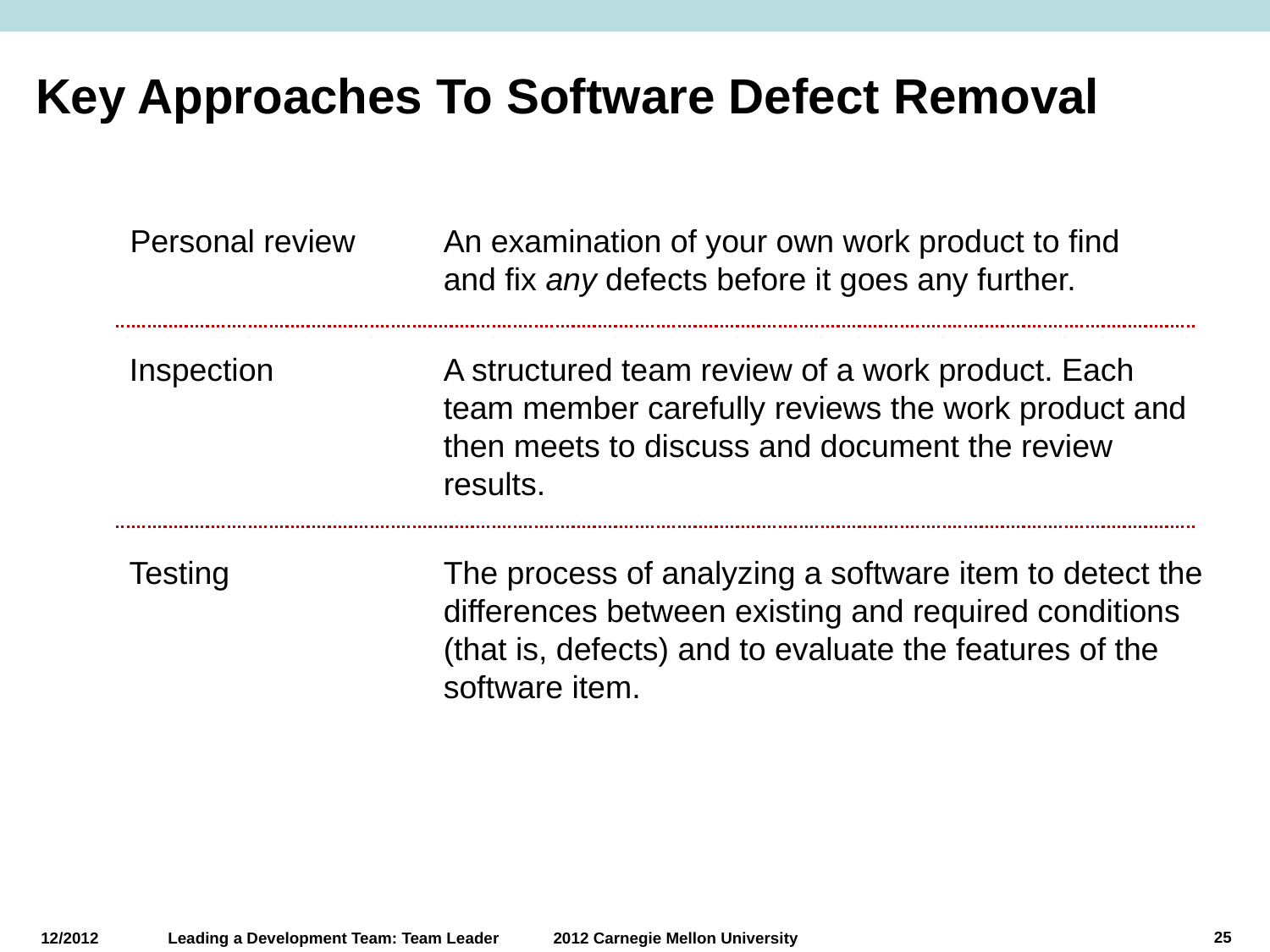

# Key Approaches To Software Defect Removal
Personal review
An examination of your own work product to find and fix any defects before it goes any further.
Inspection
A structured team review of a work product. Each team member carefully reviews the work product and then meets to discuss and document the review results.
Testing
The process of analyzing a software item to detect the differences between existing and required conditions (that is, defects) and to evaluate the features of the software item.